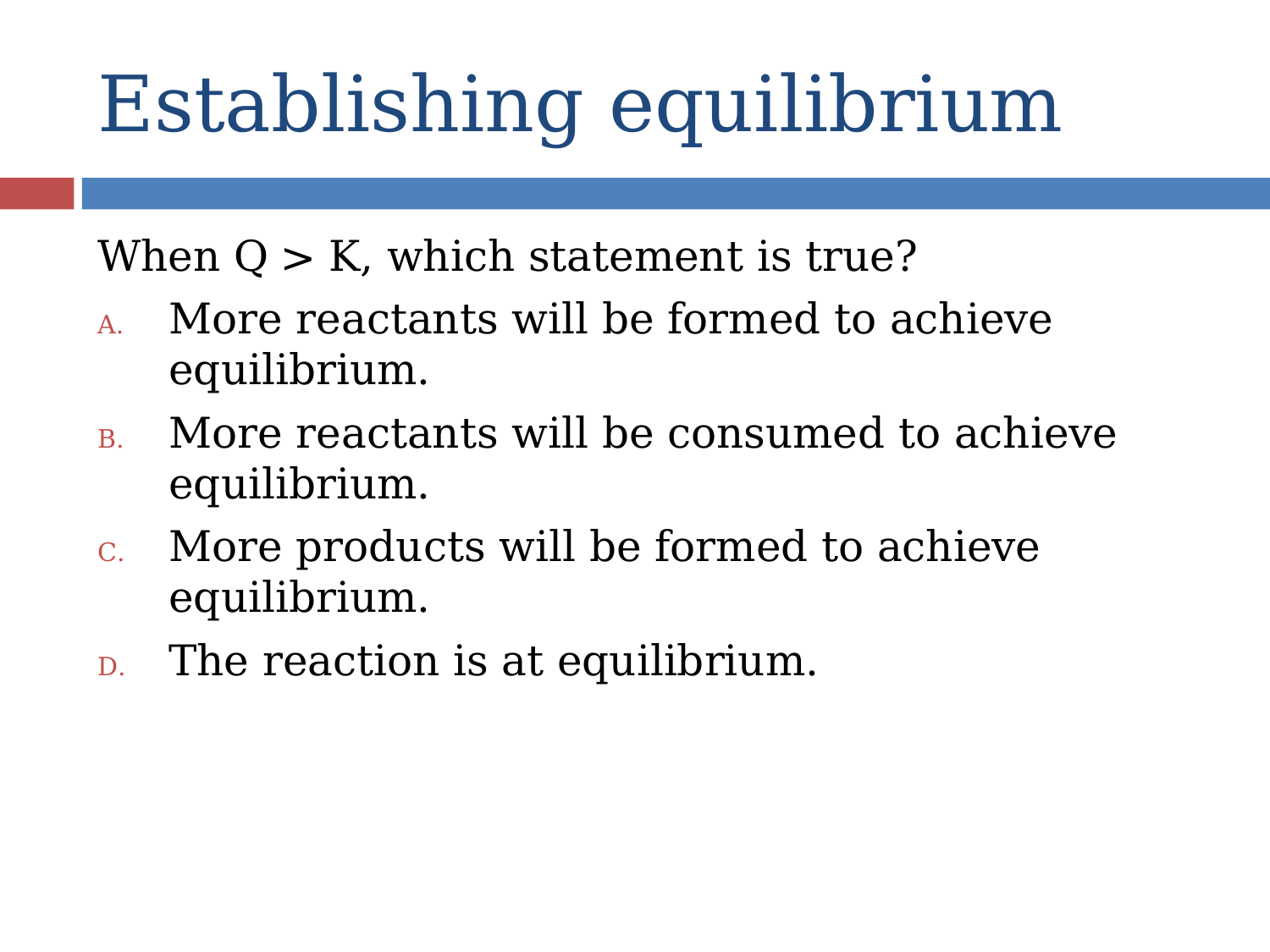

# Establishing equilibrium
When Q > K, which statement is true?
More reactants will be formed to achieve equilibrium.
More reactants will be consumed to achieve equilibrium.
More products will be formed to achieve equilibrium.
The reaction is at equilibrium.